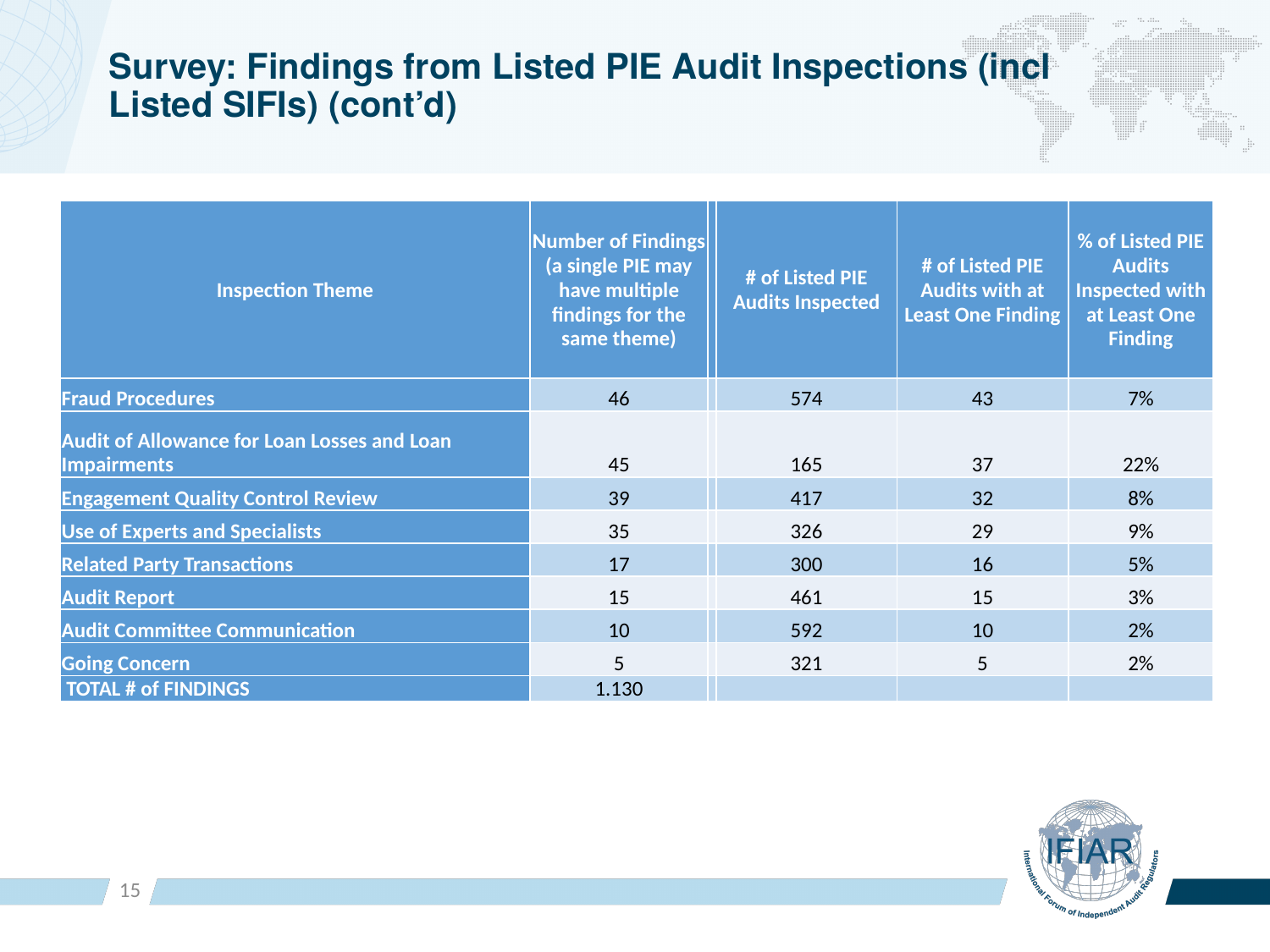

# Survey: Findings from Listed PIE Audit Inspections (incl Listed SIFIs) (cont’d)
| Inspection Theme | Number of Findings (a single PIE may have multiple findings for the same theme) |  | # of Listed PIE Audits Inspected | # of Listed PIE Audits with at Least One Finding | % of Listed PIE Audits Inspected with at Least One Finding |
| --- | --- | --- | --- | --- | --- |
| Fraud Procedures | 46 |  | 574 | 43 | 7% |
| Audit of Allowance for Loan Losses and Loan Impairments | 45 |  | 165 | 37 | 22% |
| Engagement Quality Control Review | 39 |  | 417 | 32 | 8% |
| Use of Experts and Specialists | 35 |  | 326 | 29 | 9% |
| Related Party Transactions | 17 |  | 300 | 16 | 5% |
| Audit Report | 15 |  | 461 | 15 | 3% |
| Audit Committee Communication | 10 |  | 592 | 10 | 2% |
| Going Concern | 5 |  | 321 | 5 | 2% |
| TOTAL # of FINDINGS | 1.130 |  |  |  |  |